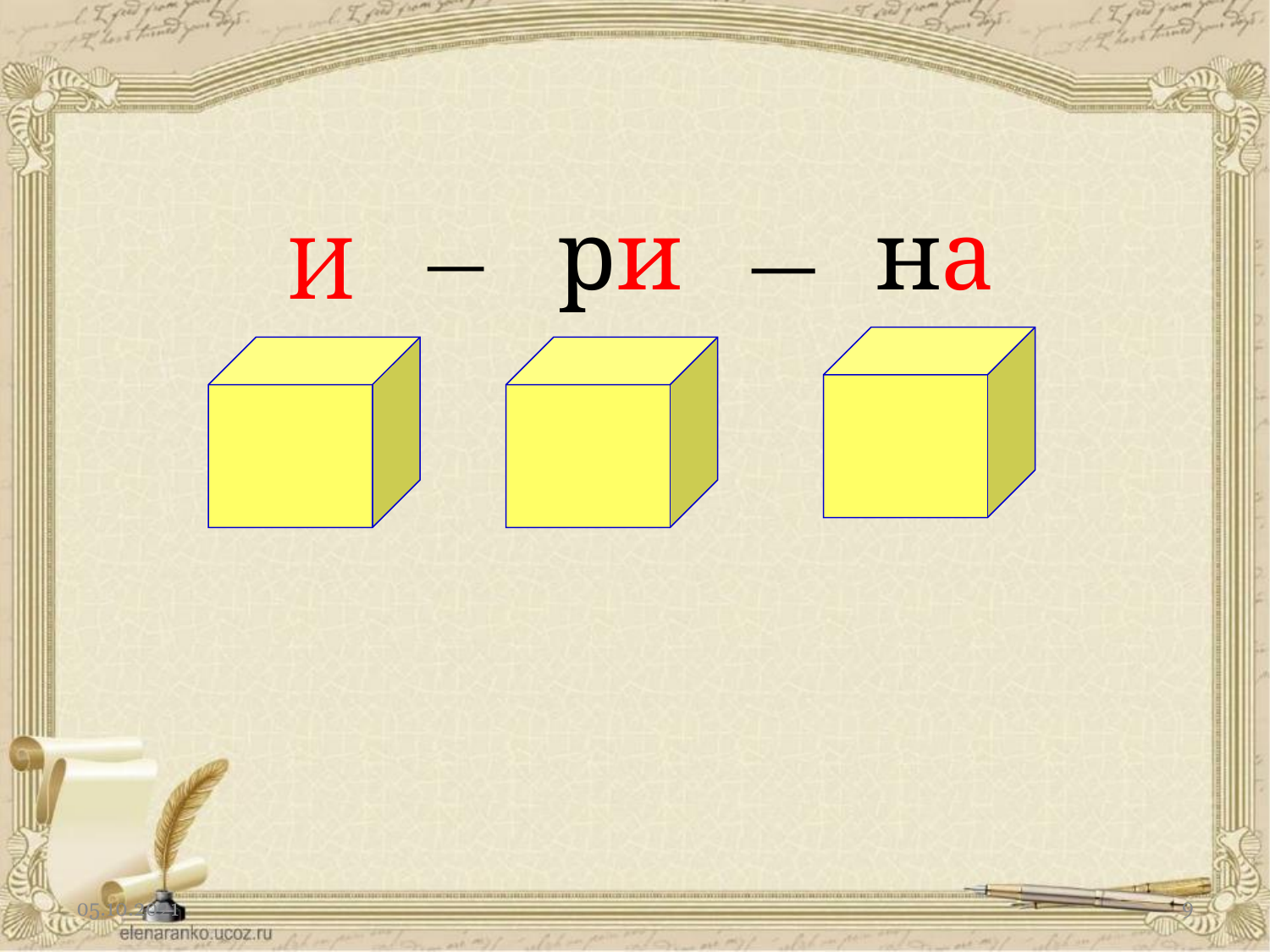

_
_
ри
на

И

05.10.2021
9